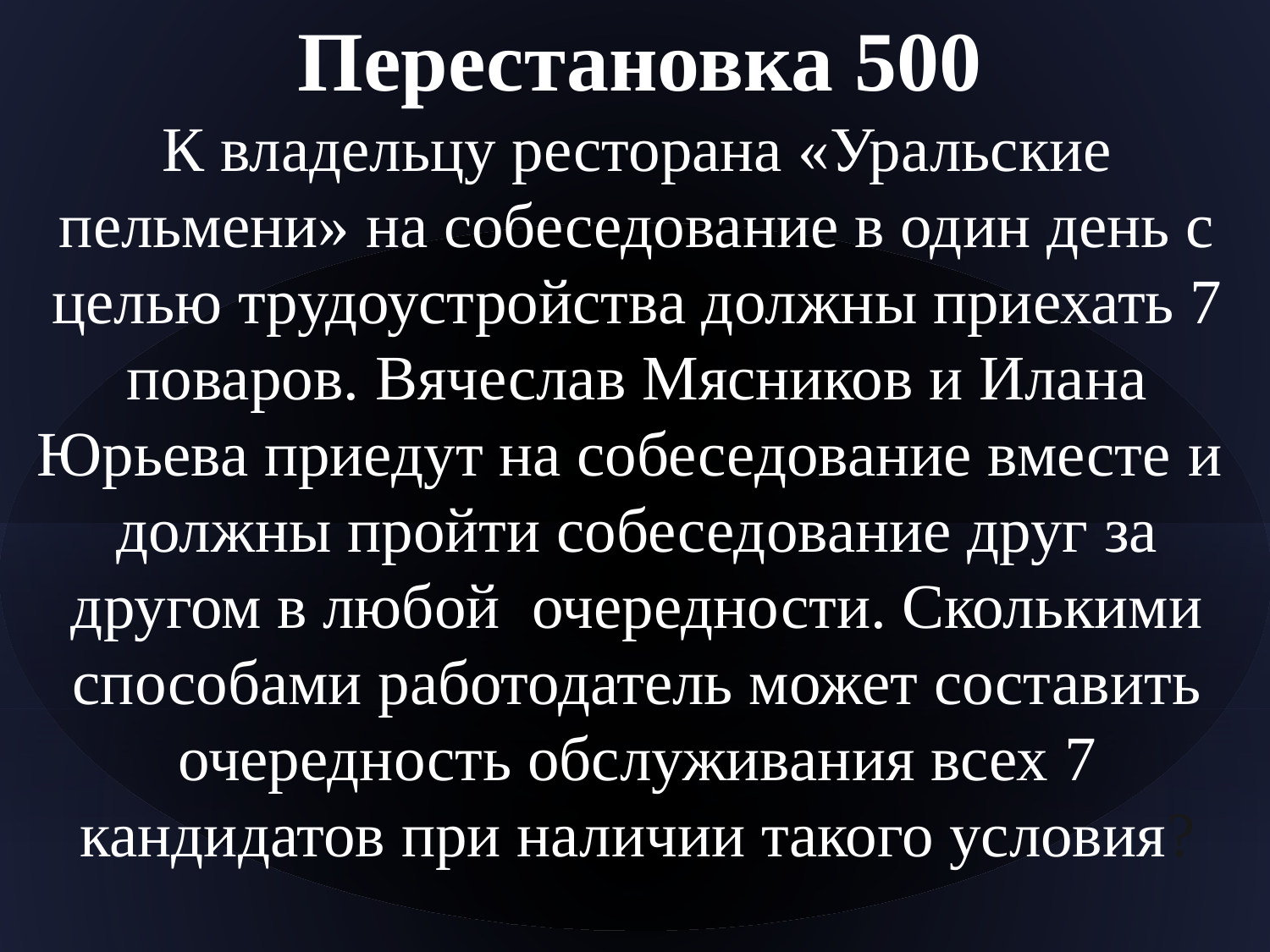

Перестановка 500
К владельцу ресторана «Уральские пельмени» на собеседование в один день с целью трудоустройства должны приехать 7 поваров. Вячеслав Мясников и Илана Юрьева приедут на собеседование вместе и  должны пройти собеседование друг за другом в любой  очередности. Сколькими способами работодатель может составить очередность обслуживания всех 7 кандидатов при наличии такого условия?